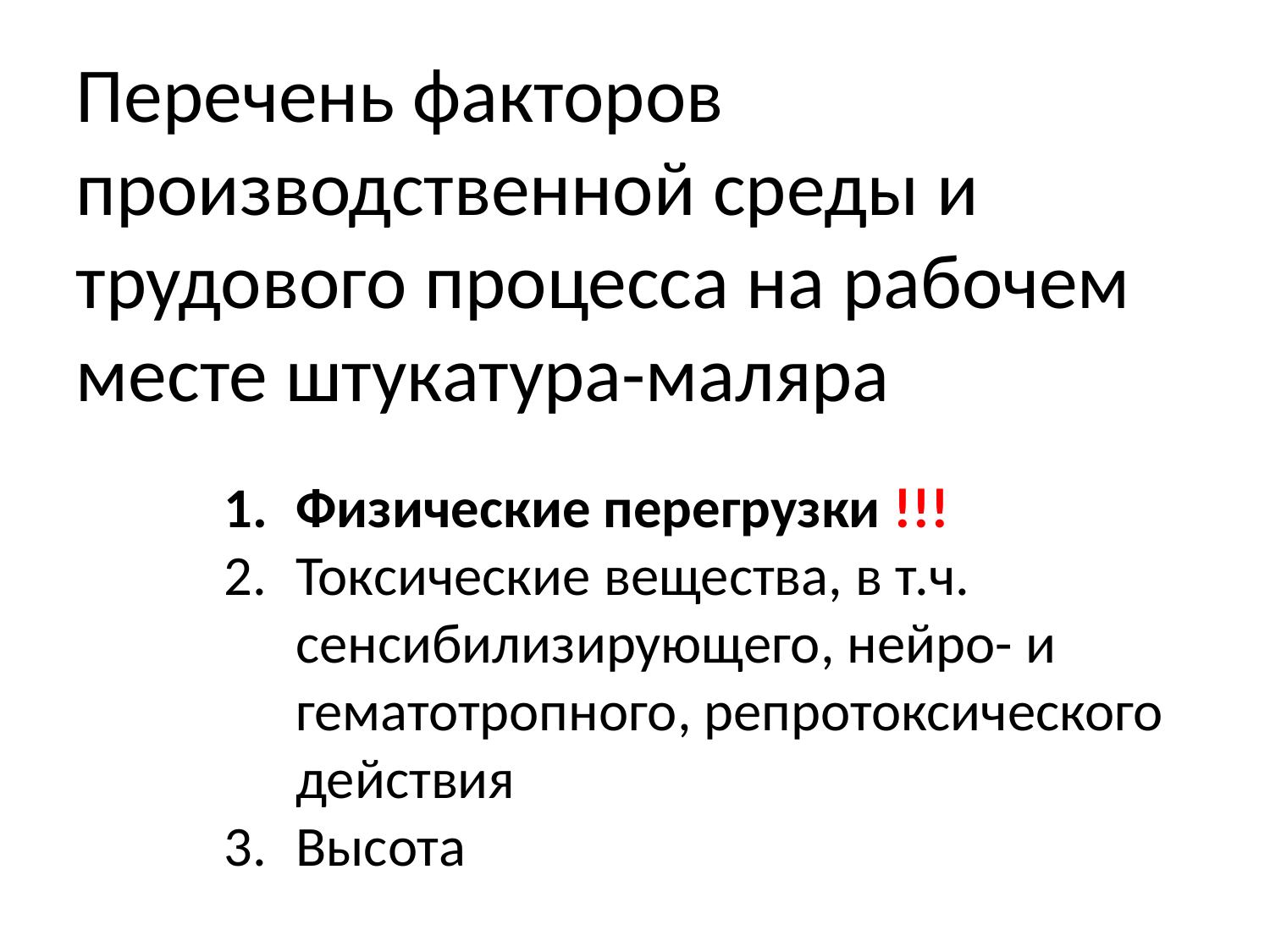

Перечень факторов производственной среды и трудового процесса на рабочем месте штукатура-маляра

Физические перегрузки !!!
Токсические вещества, в т.ч. сенсибилизирующего, нейро- и гематотропного, репротоксического действия
Высота